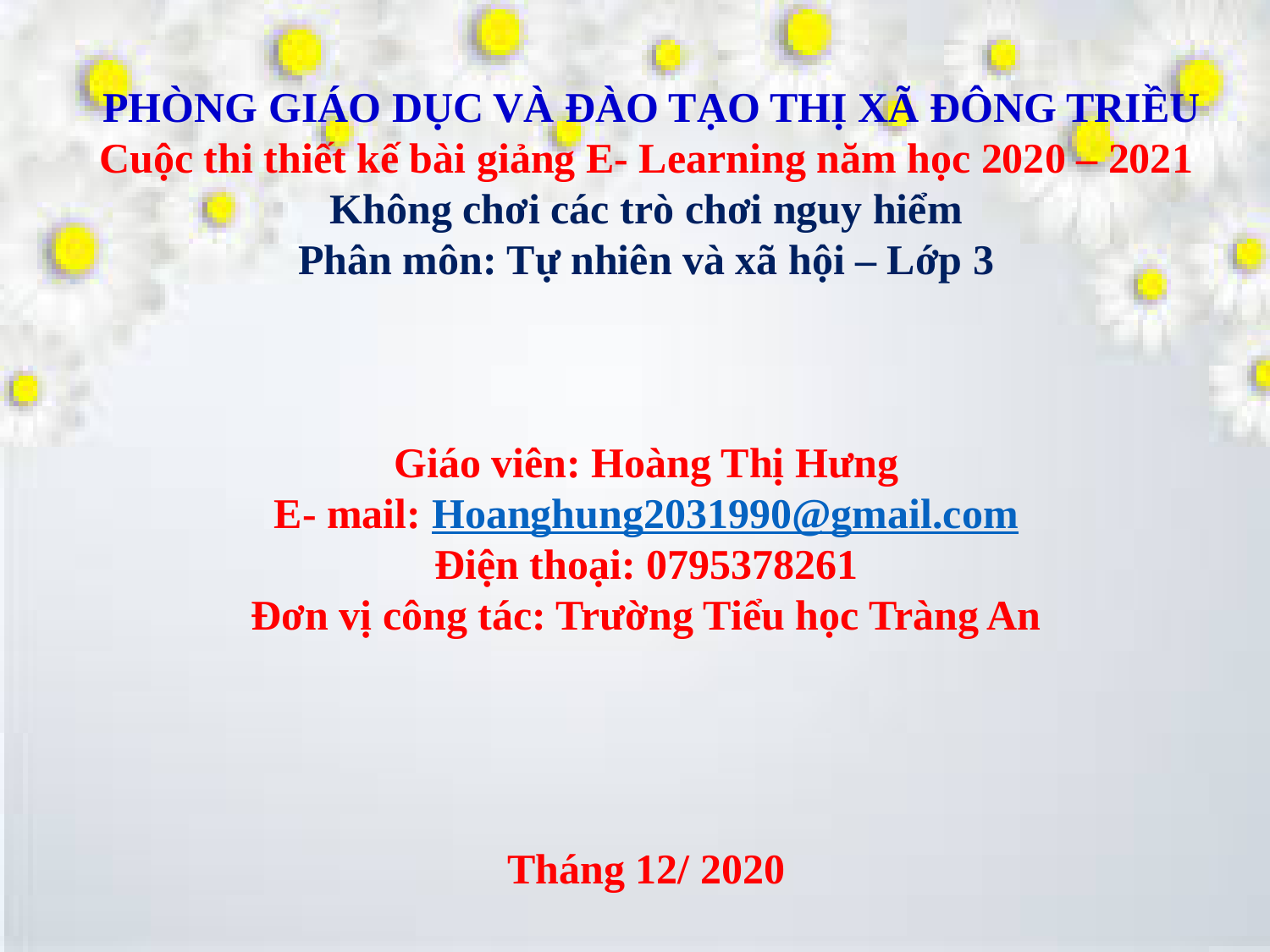

PHÒNG GIÁO DỤC VÀ ĐÀO TẠO THỊ XÃ ĐÔNG TRIỀU
Cuộc thi thiết kế bài giảng E- Learning năm học 2020 – 2021
Không chơi các trò chơi nguy hiểm
Phân môn: Tự nhiên và xã hội – Lớp 3

Giáo viên: Hoàng Thị Hưng
E- mail: Hoanghung2031990@gmail.com
Điện thoại: 0795378261
Đơn vị công tác: Trường Tiểu học Tràng An

Tháng 12/ 2020